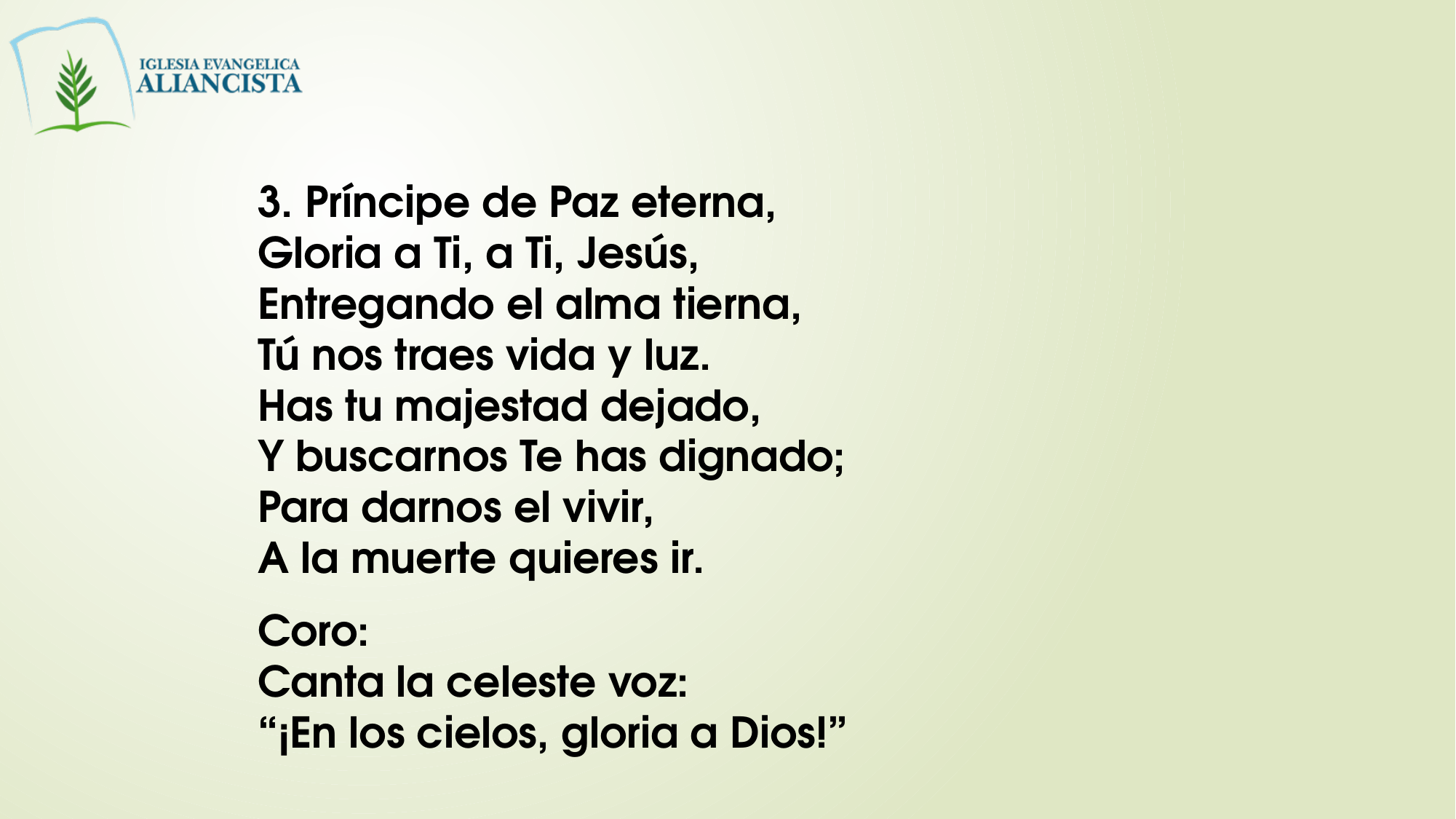

3. Príncipe de Paz eterna,
Gloria a Ti, a Ti, Jesús,
Entregando el alma tierna,
Tú nos traes vida y luz.
Has tu majestad dejado,
Y buscarnos Te has dignado;
Para darnos el vivir,
A la muerte quieres ir.

Coro:
Canta la celeste voz:
“¡En los cielos, gloria a Dios!”